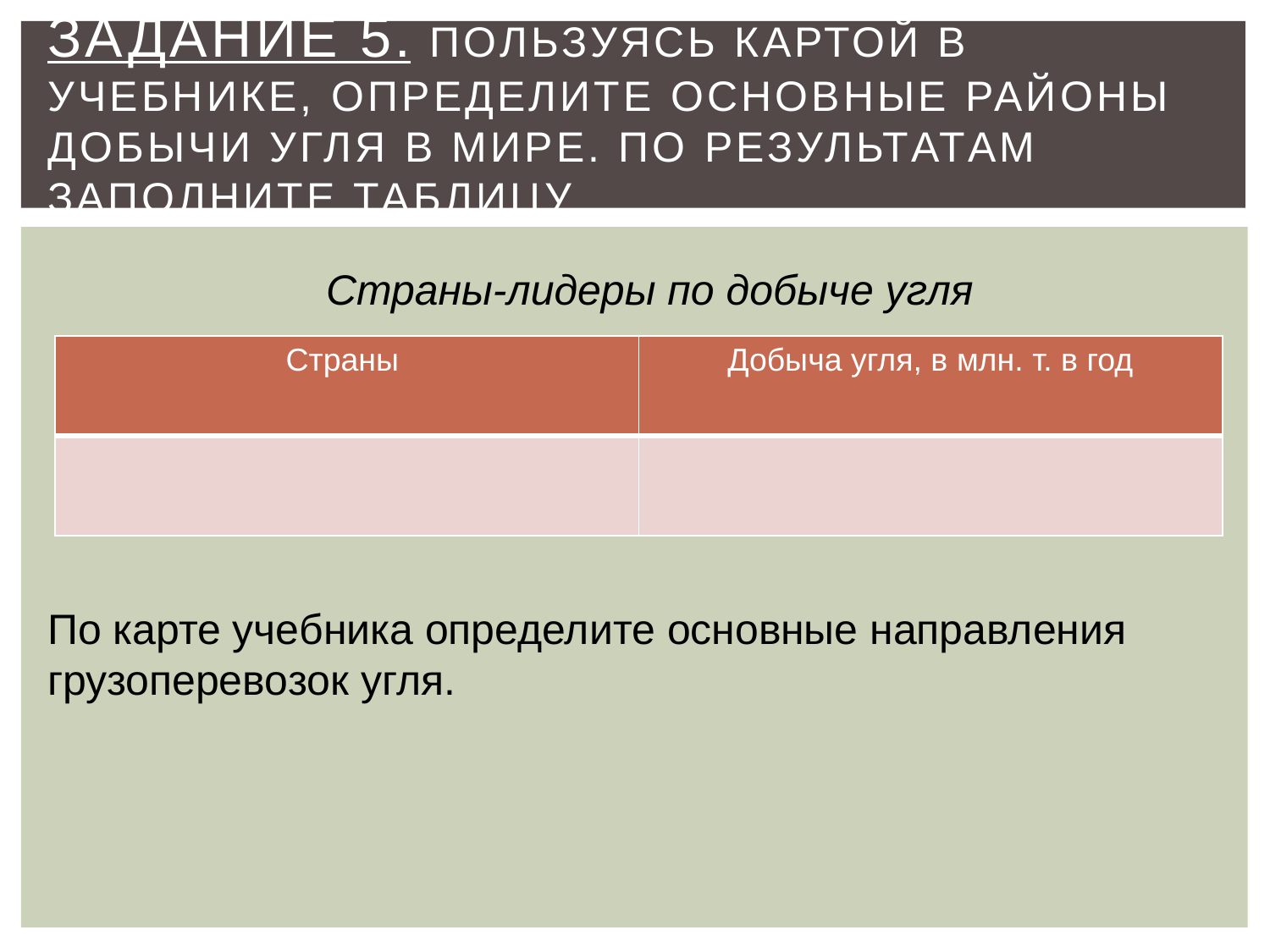

# Задание 5. пользуясь картой в учебнике, определите основные районы добычи угля в мире. По результатам заполните таблицу
Страны-лидеры по добыче угля
| Страны | Добыча угля, в млн. т. в год |
| --- | --- |
|  |  |
По карте учебника определите основные направления грузоперевозок угля.